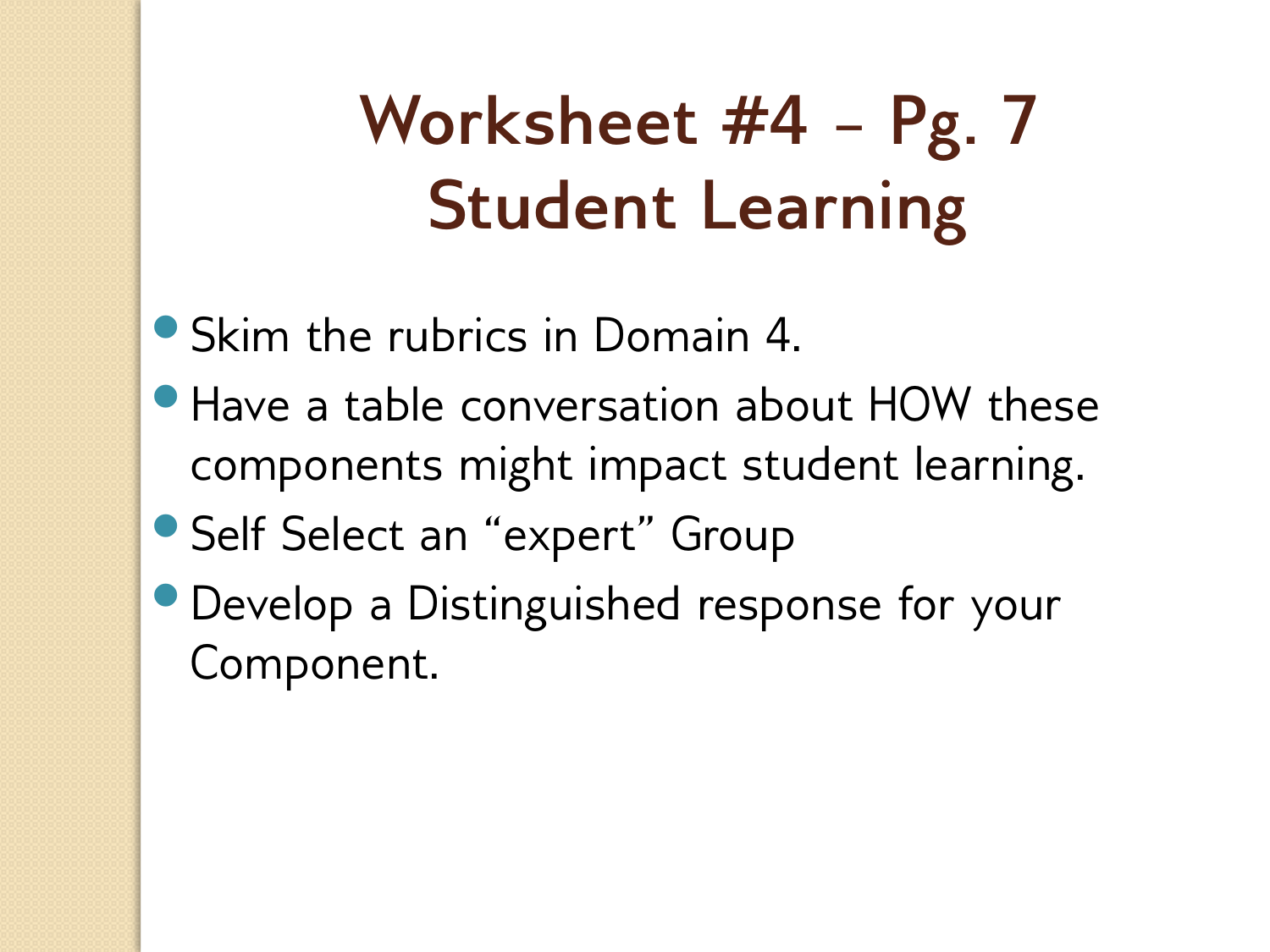

Worksheet #4 – Pg. 7
Student Learning
Skim the rubrics in Domain 4.
Have a table conversation about HOW these components might impact student learning.
Self Select an “expert” Group
Develop a Distinguished response for your Component.